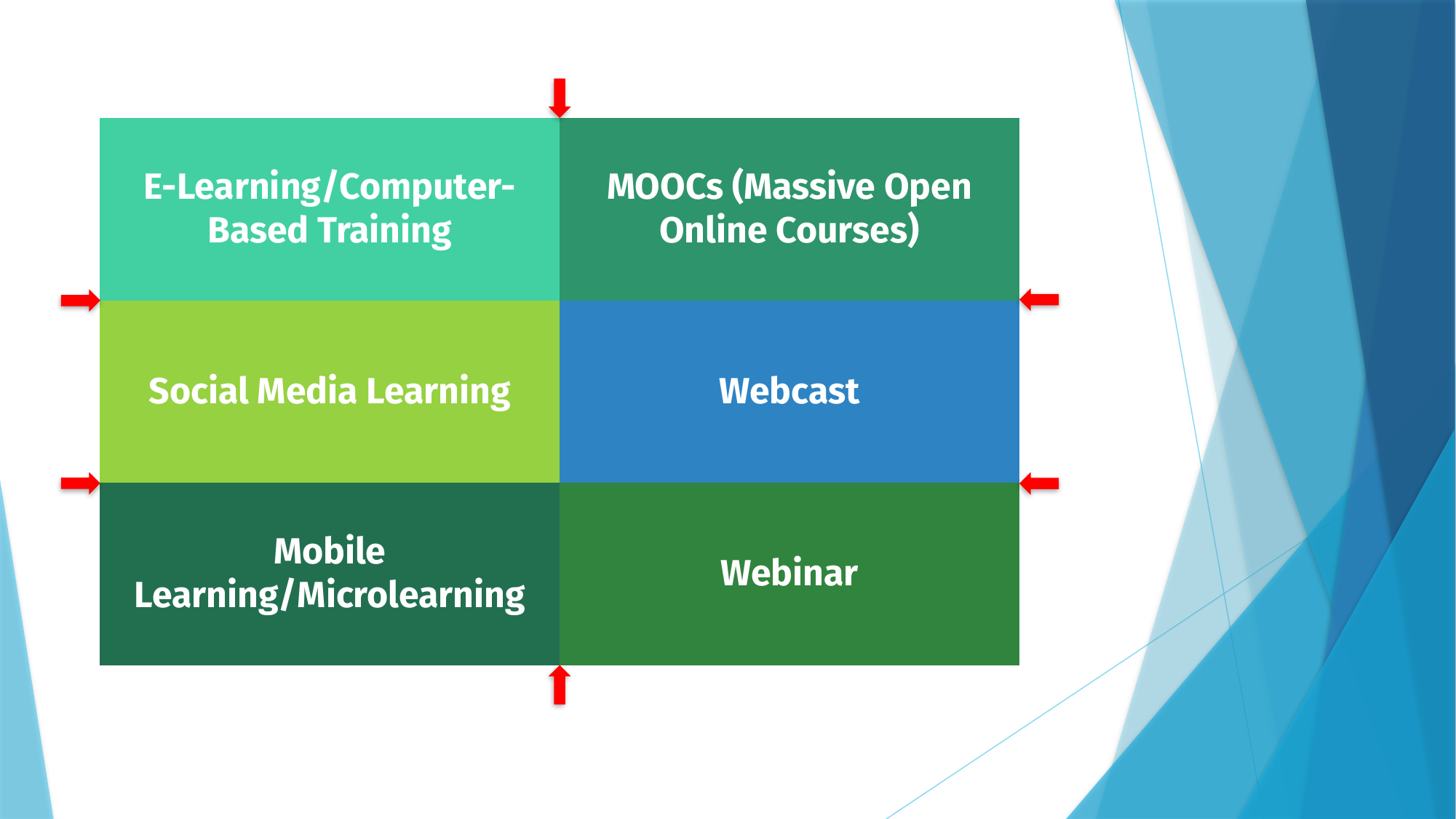

| E-Learning/Computer-Based Training | MOOCs (Massive Open Online Courses) |
| --- | --- |
| Social Media Learning | Webcast |
| Mobile Learning/Microlearning | Webinar |